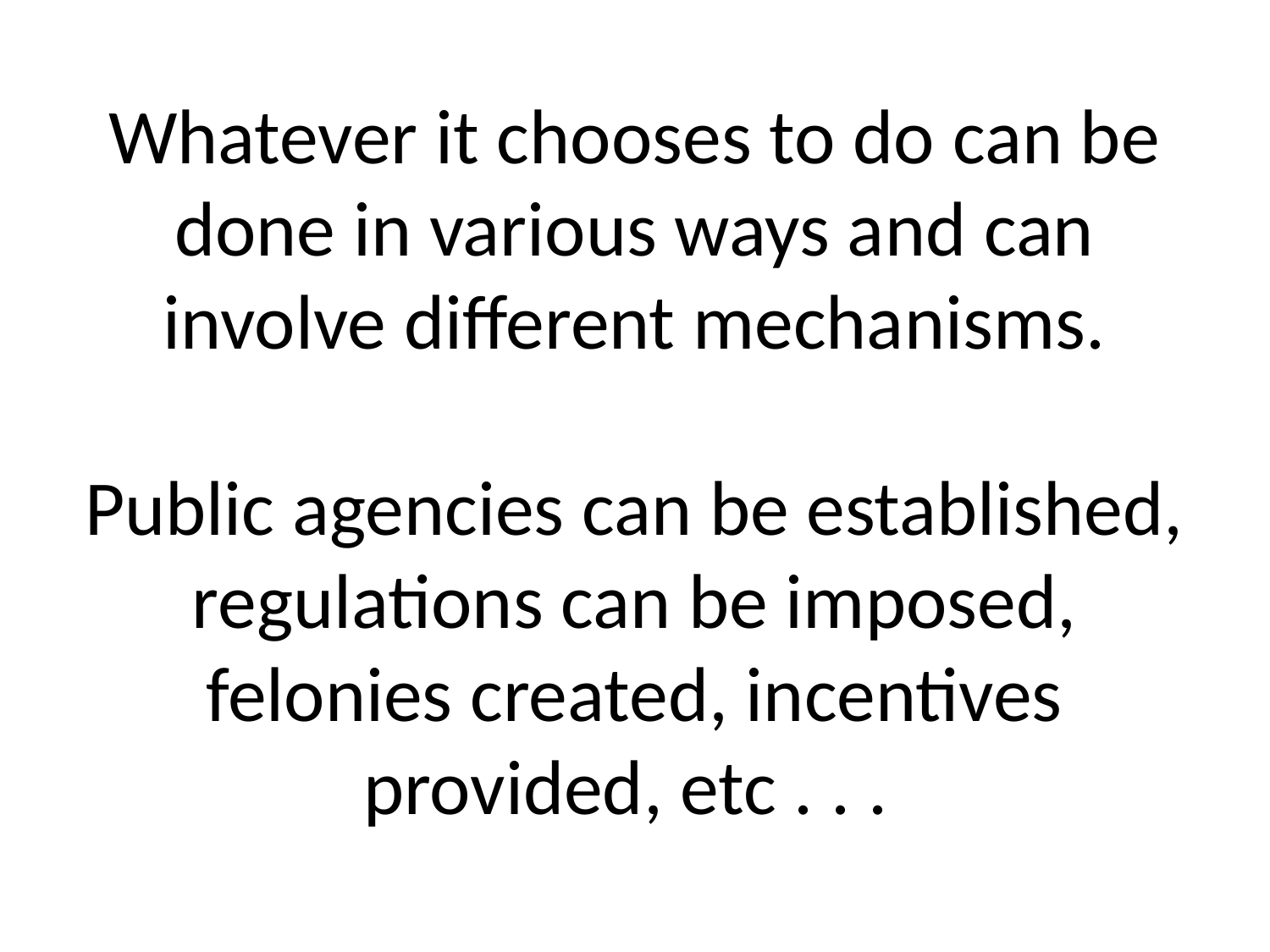

# Whatever it chooses to do can be done in various ways and can involve different mechanisms. Public agencies can be established, regulations can be imposed, felonies created, incentives provided, etc . . .